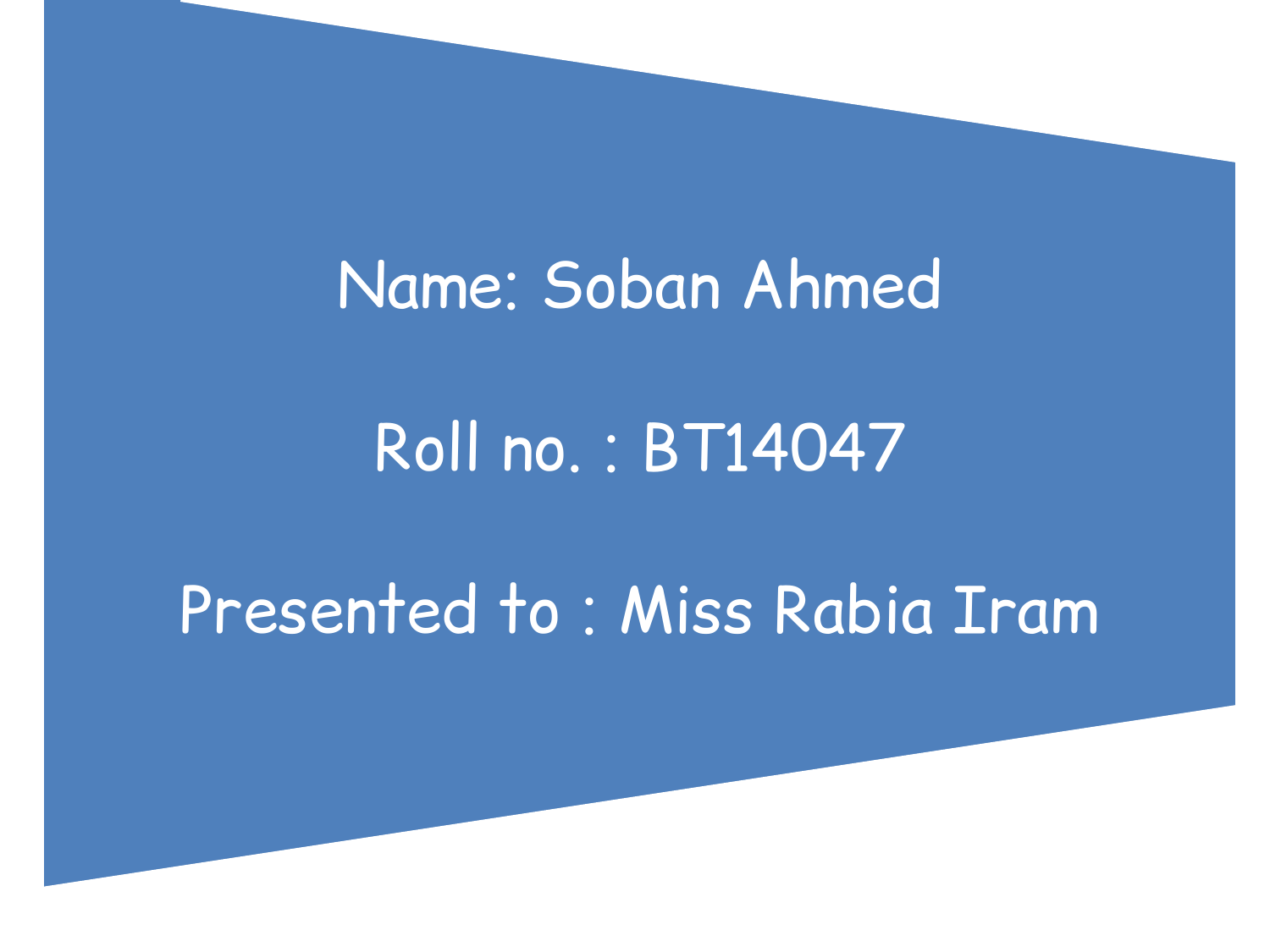

Name: Soban Ahmed

Roll no. : BT14047

Presented to : Miss Rabia Iram